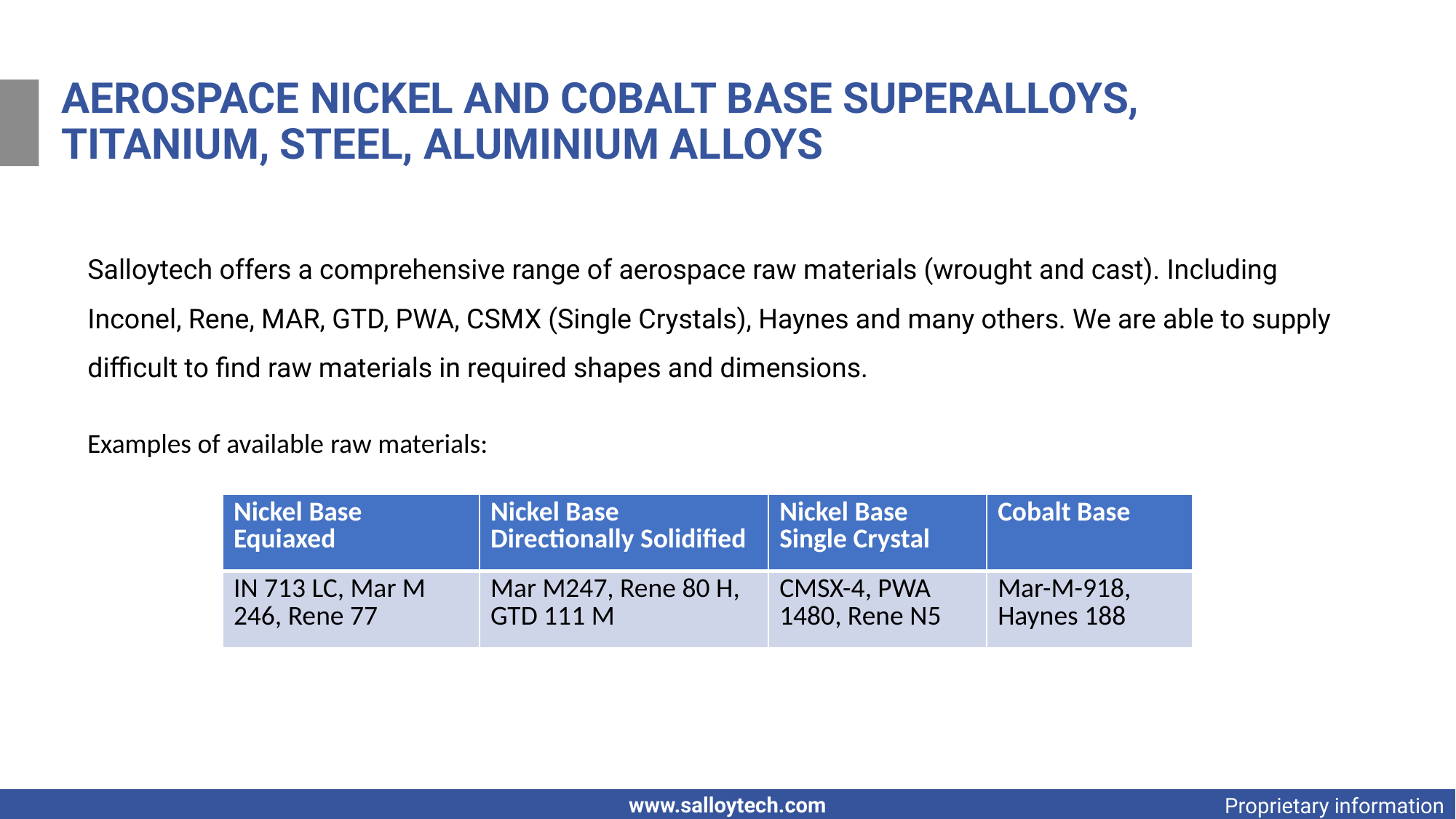

# AEROSPACE NICKEL AND COBALT BASE SUPERALLOYS, TITANIUM, STEEL, ALUMINIUM ALLOYS

Salloytech offers a comprehensive range of aerospace raw materials (wrought and cast). Including Inconel, Rene, MAR, GTD, PWA, CSMX (Single Crystals), Haynes and many others. We are able to supply difficult to find raw materials in required shapes and dimensions.

Examples of available raw materials:
| Nickel Base Equiaxed | Nickel Base Directionally Solidified | Nickel Base Single Crystal | Cobalt Base |
| --- | --- | --- | --- |
| IN 713 LC, Mar M 246, Rene 77 | Mar M247, Rene 80 H, GTD 111 M | CMSX-4, PWA 1480, Rene N5 | Mar-M-918, Haynes 188 |
www.salloytech.com

Proprietary information